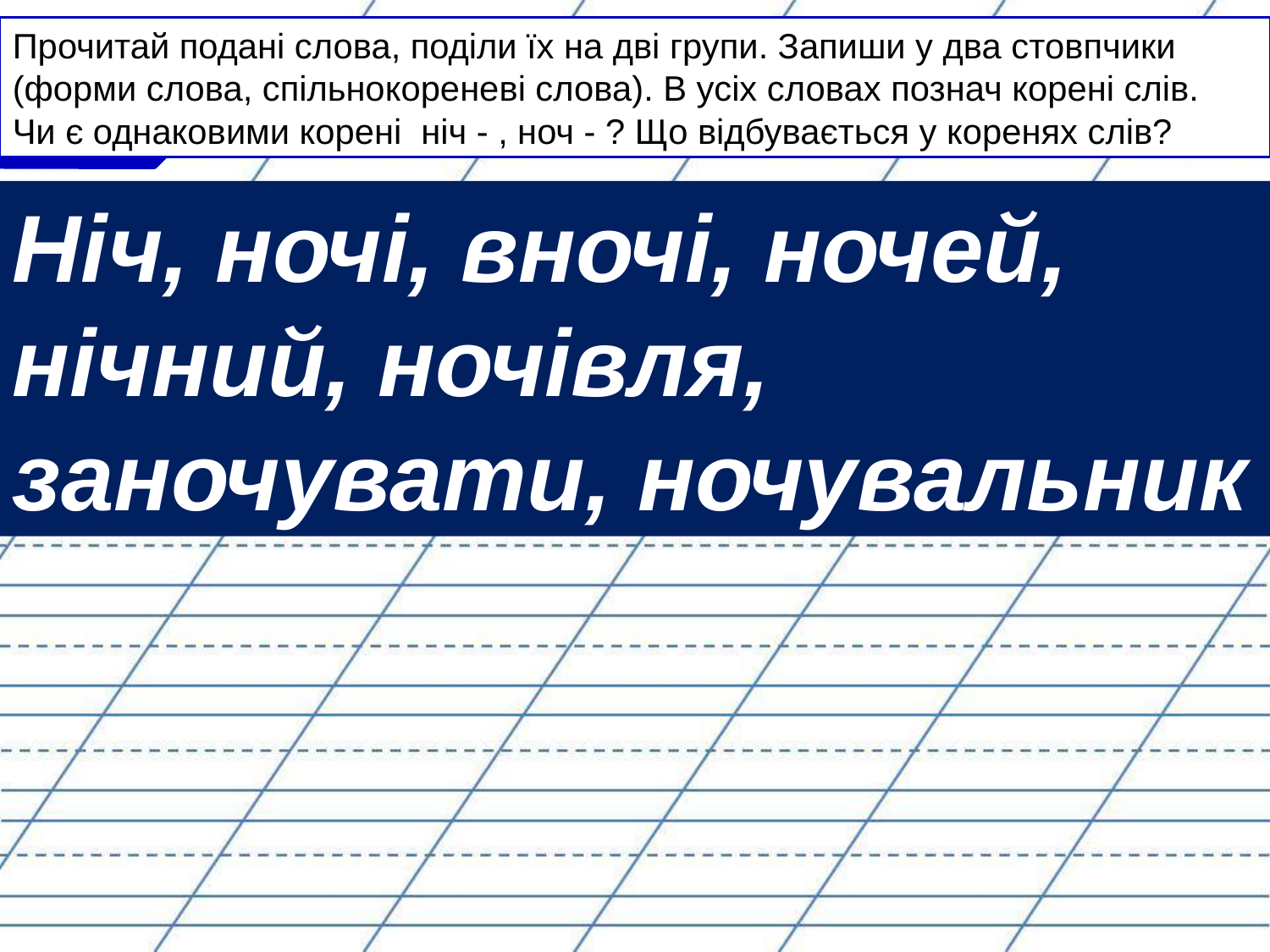

Прочитай подані слова, поділи їх на дві групи. Запиши у два стовпчики
(форми слова, спільнокореневі слова). В усіх словах познач корені слів.
Чи є однаковими корені  ніч - , ноч - ? Що відбувається у коренях слів?
Ніч, ночі, вночі, ночей, нічний, ночівля, заночувати, ночувальник